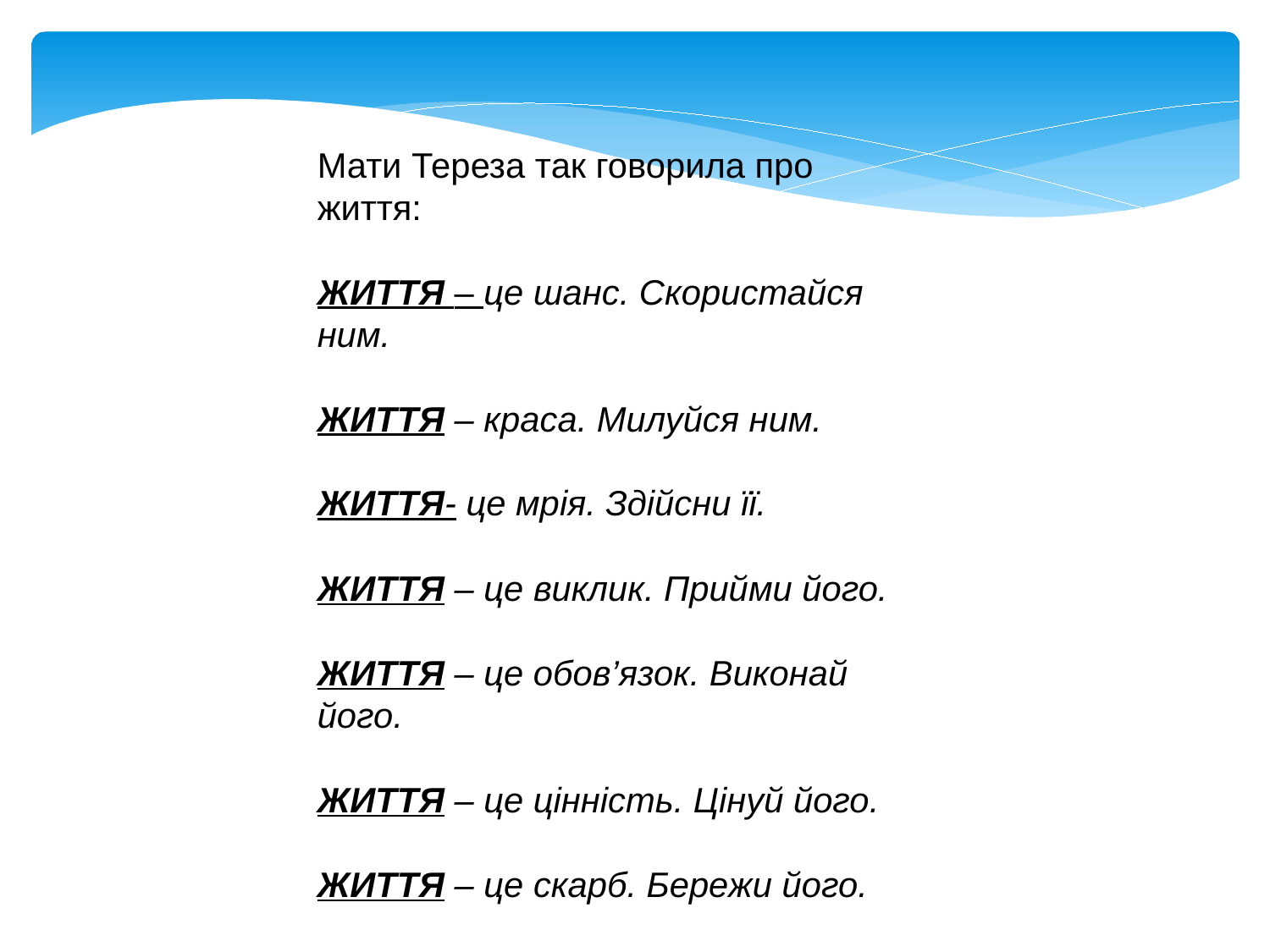

Мати Тереза так говорила про життя:

ЖИТТЯ – це шанс. Скористайся ним.

ЖИТТЯ – краса. Милуйся ним.

ЖИТТЯ- це мрія. Здійсни її.

ЖИТТЯ – це виклик. Прийми його.

ЖИТТЯ – це обов’язок. Виконай його.

ЖИТТЯ – це цінність. Цінуй його.

ЖИТТЯ – це скарб. Бережи його.

ЖИТТЯ - це любов. Насолоджуйся нею.